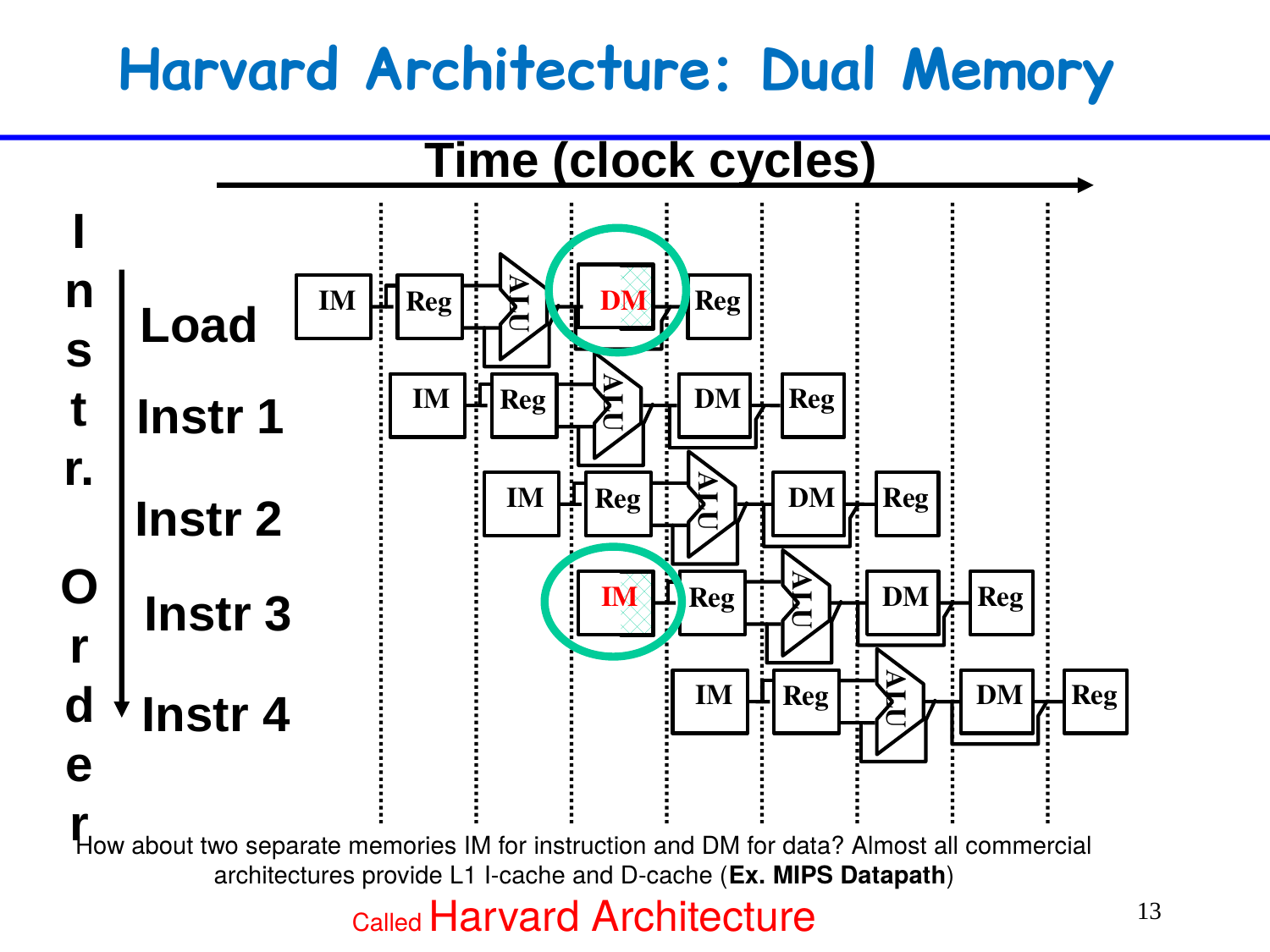

# Harvard Architecture: Dual Memory
Time (clock cycles)

I
n
s
t
r.

O
r
d
e
r

ALU

  IM

  DM
Reg
Reg

Load

ALU

  IM

  DM
Reg
Reg

Instr 1

ALU

  IM

  DM
Reg
Reg

Instr 2

ALU

  IM
  DM
Reg

Reg
Instr 3

ALU

  IM

  DM
Reg
Reg

Instr 4
How about two separate memories IM for instruction and DM for data? Almost all commercial architectures provide L1 I-cache and D-cache (Ex. MIPS Datapath)
Called Harvard Architecture
13